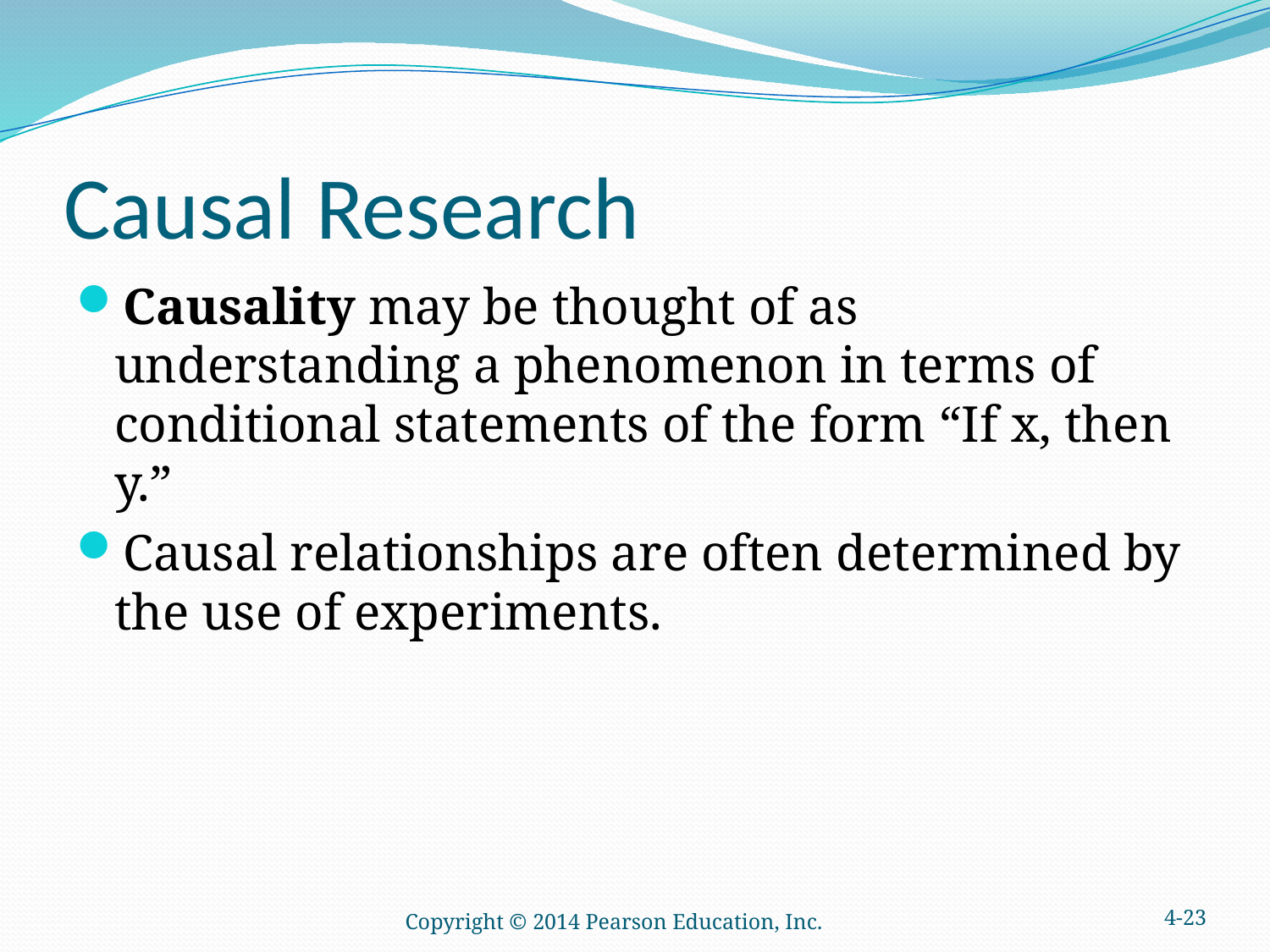

# Causal Research
Causality may be thought of as understanding a phenomenon in terms of conditional statements of the form “If x, then y.”
Causal relationships are often determined by the use of experiments.

4-23

Copyright © 2014 Pearson Education, Inc.